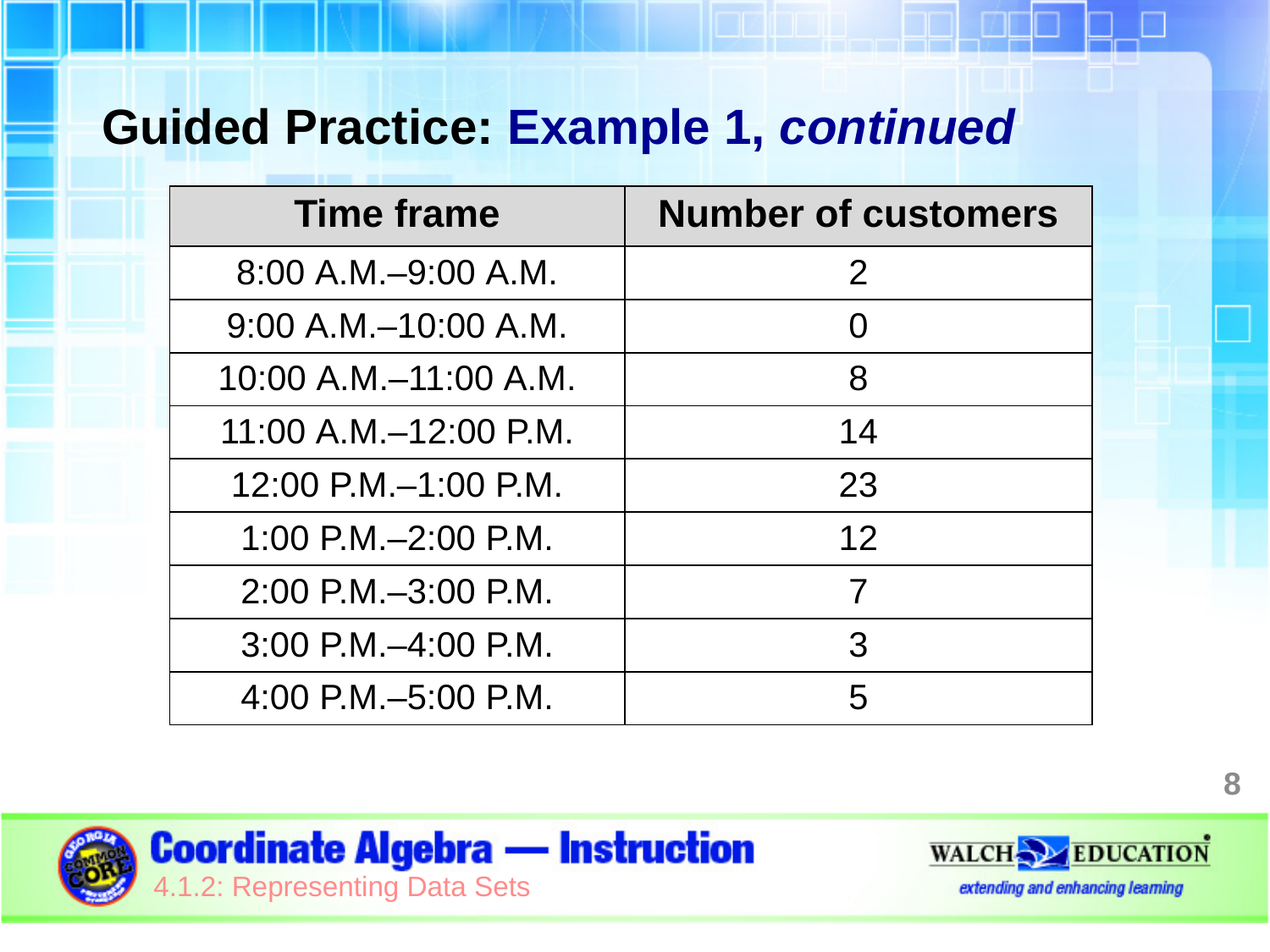

Guided Practice: Example 1, continued

| Time frame | Number of customers |
| --- | --- |
| 8:00 a.m.–9:00 a.m. | 2 |
| 9:00 a.m.–10:00 a.m. | 0 |
| 10:00 a.m.–11:00 a.m. | 8 |
| 11:00 a.m.–12:00 p.m. | 14 |
| 12:00 p.m.–1:00 p.m. | 23 |
| 1:00 p.m.–2:00 p.m. | 12 |
| 2:00 p.m.–3:00 p.m. | 7 |
| 3:00 p.m.–4:00 p.m. | 3 |
| 4:00 p.m.–5:00 p.m. | 5 |
8
4.1.2: Representing Data Sets